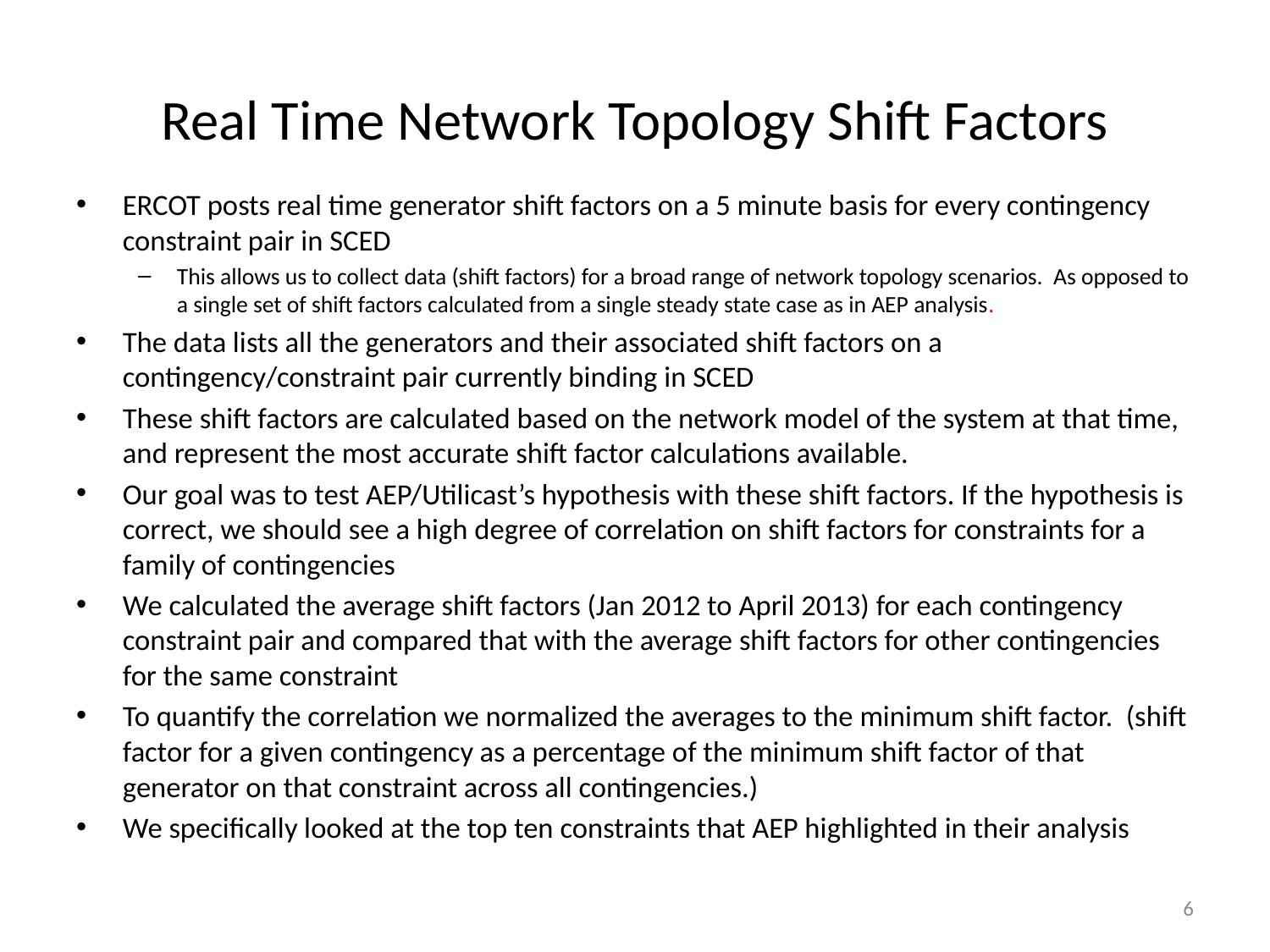

# Real Time Network Topology Shift Factors
ERCOT posts real time generator shift factors on a 5 minute basis for every contingency constraint pair in SCED
This allows us to collect data (shift factors) for a broad range of network topology scenarios.  As opposed to a single set of shift factors calculated from a single steady state case as in AEP analysis.
The data lists all the generators and their associated shift factors on a contingency/constraint pair currently binding in SCED
These shift factors are calculated based on the network model of the system at that time, and represent the most accurate shift factor calculations available.
Our goal was to test AEP/Utilicast’s hypothesis with these shift factors. If the hypothesis is correct, we should see a high degree of correlation on shift factors for constraints for a family of contingencies
We calculated the average shift factors (Jan 2012 to April 2013) for each contingency constraint pair and compared that with the average shift factors for other contingencies for the same constraint
To quantify the correlation we normalized the averages to the minimum shift factor.  (shift factor for a given contingency as a percentage of the minimum shift factor of that generator on that constraint across all contingencies.)
We specifically looked at the top ten constraints that AEP highlighted in their analysis

6